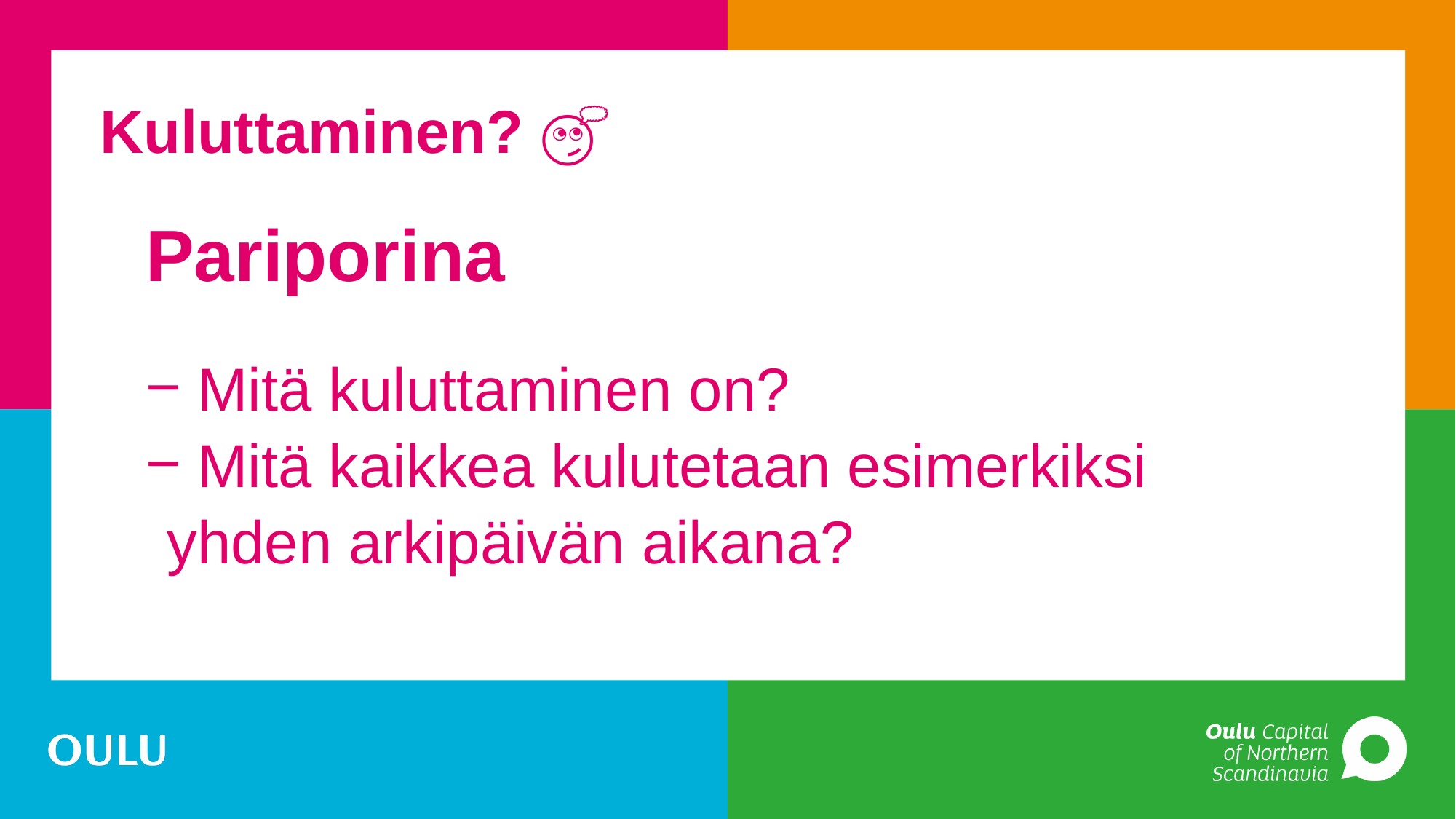

# Kuluttaminen? 🤔
Pariporina
 Mitä kuluttaminen on?
 Mitä kaikkea kulutetaan esimerkiksi yhden arkipäivän aikana?